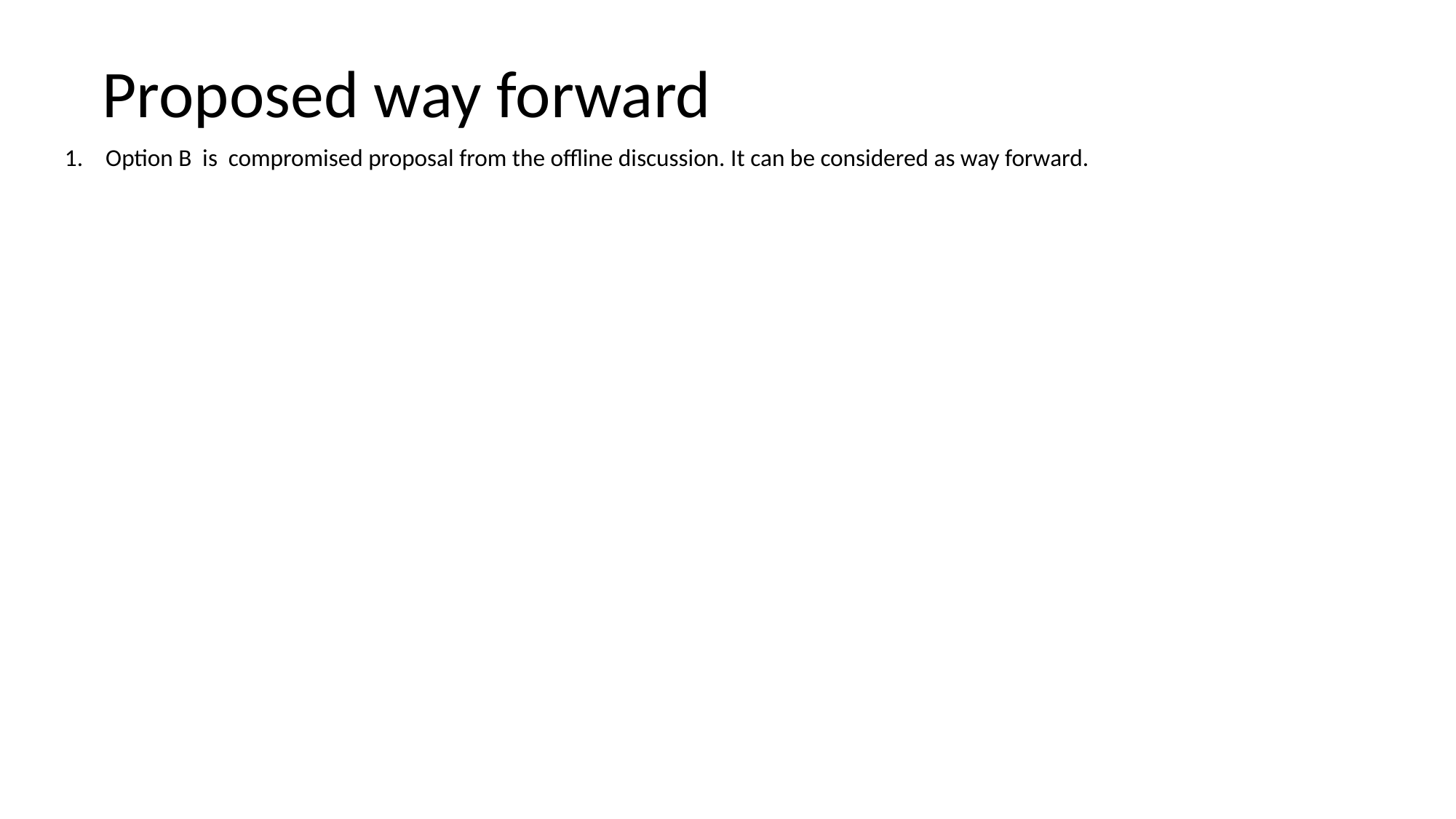

# Proposed way forward
Option B  is  compromised proposal from the offline discussion. It can be considered as way forward.